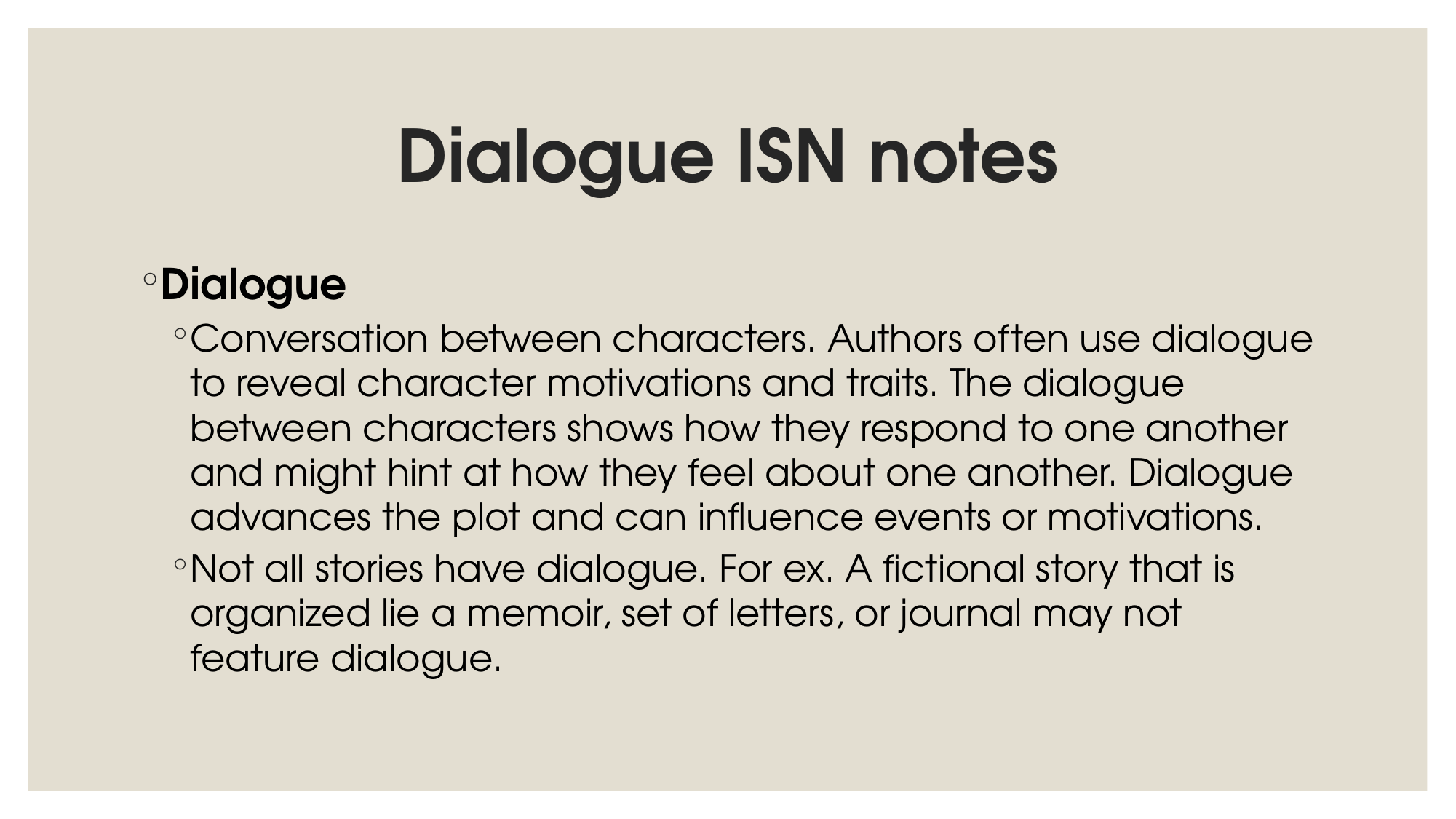

# Dialogue ISN notes
Dialogue
Conversation between characters. Authors often use dialogue to reveal character motivations and traits. The dialogue between characters shows how they respond to one another and might hint at how they feel about one another. Dialogue advances the plot and can influence events or motivations.
Not all stories have dialogue. For ex. A fictional story that is organized lie a memoir, set of letters, or journal may not feature dialogue.